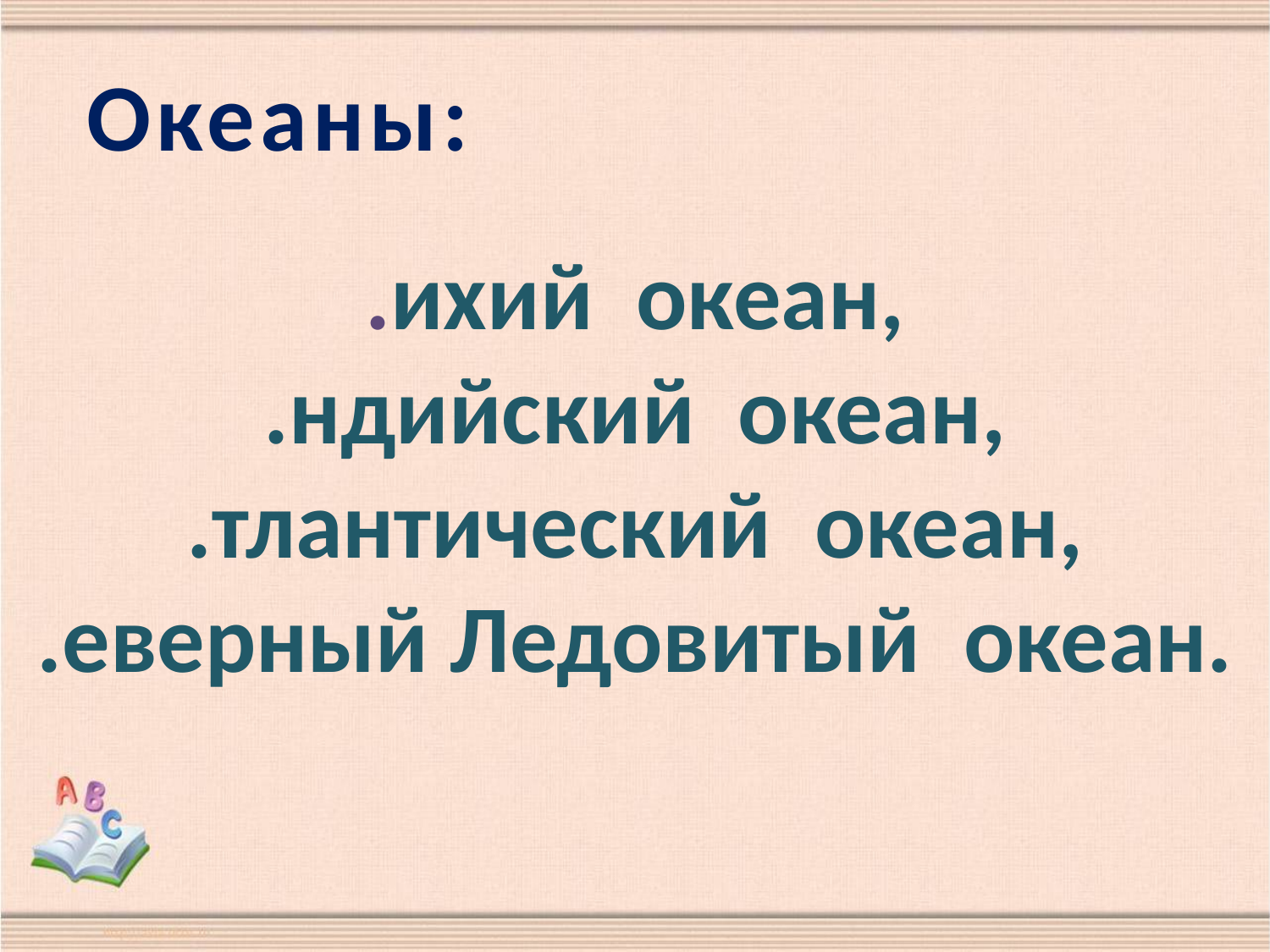

#
Океаны:

.ихий  океан,
.ндийский  океан,
.тлантический  океан,
.еверный Ледовитый  океан.